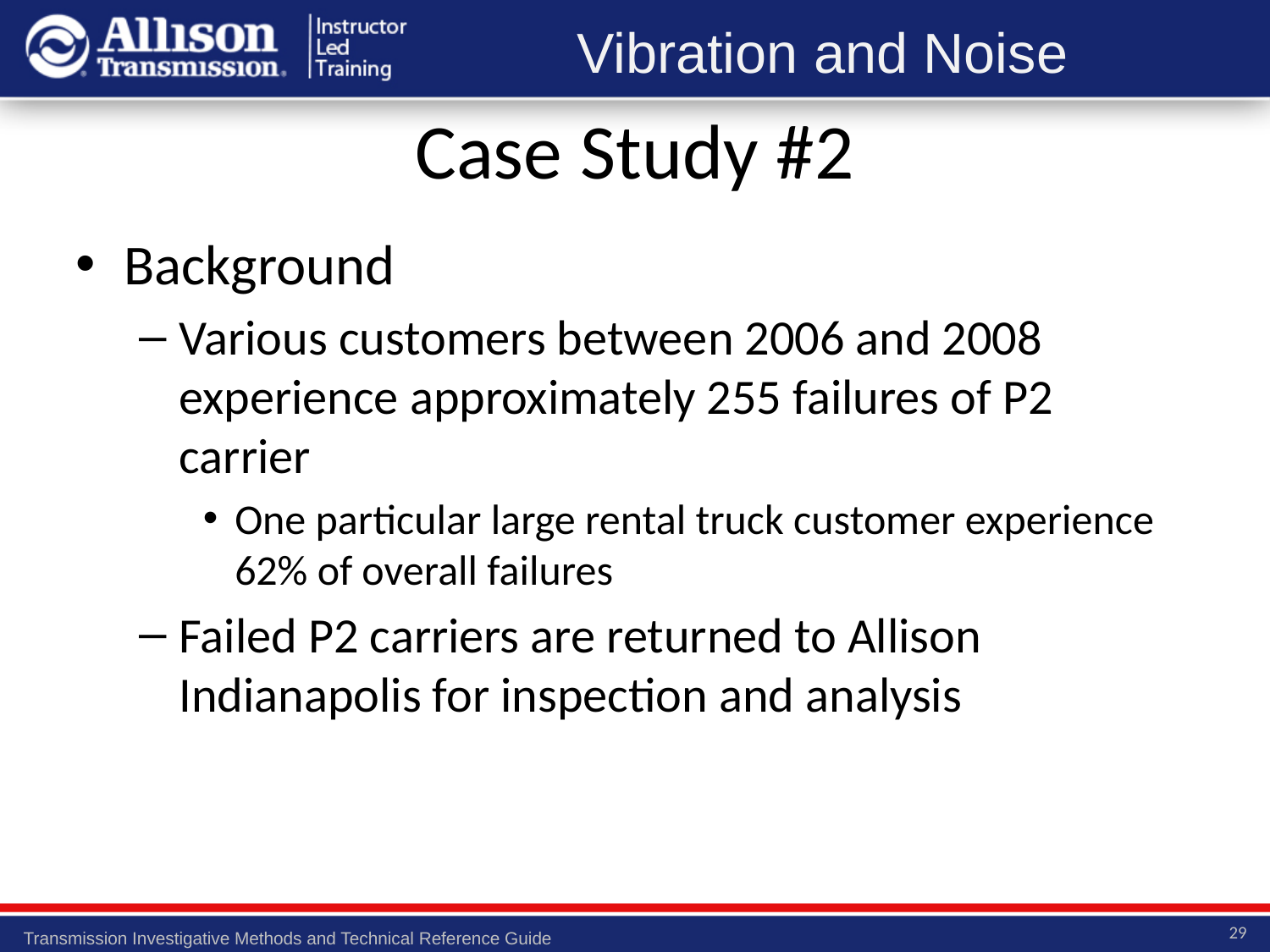

Case Study #2
Background
Various customers between 2006 and 2008 experience approximately 255 failures of P2 carrier
One particular large rental truck customer experience 62% of overall failures
Failed P2 carriers are returned to Allison Indianapolis for inspection and analysis
29